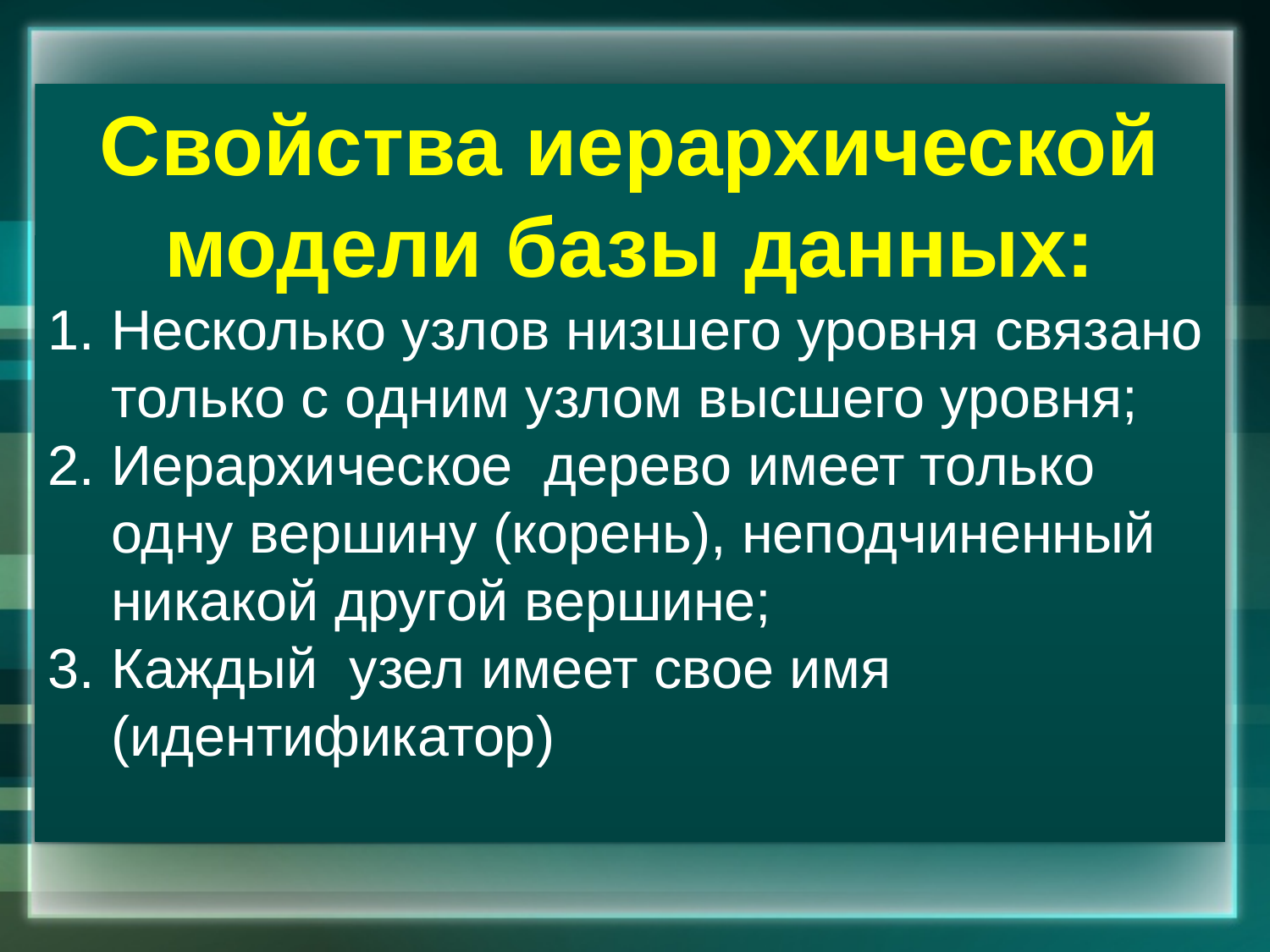

Свойства иерархической модели базы данных:
Несколько узлов низшего уровня связано только с одним узлом высшего уровня;
Иерархическое  дерево имеет только одну вершину (корень), неподчиненный никакой другой вершине;
Каждый  узел имеет свое имя (идентификатор)